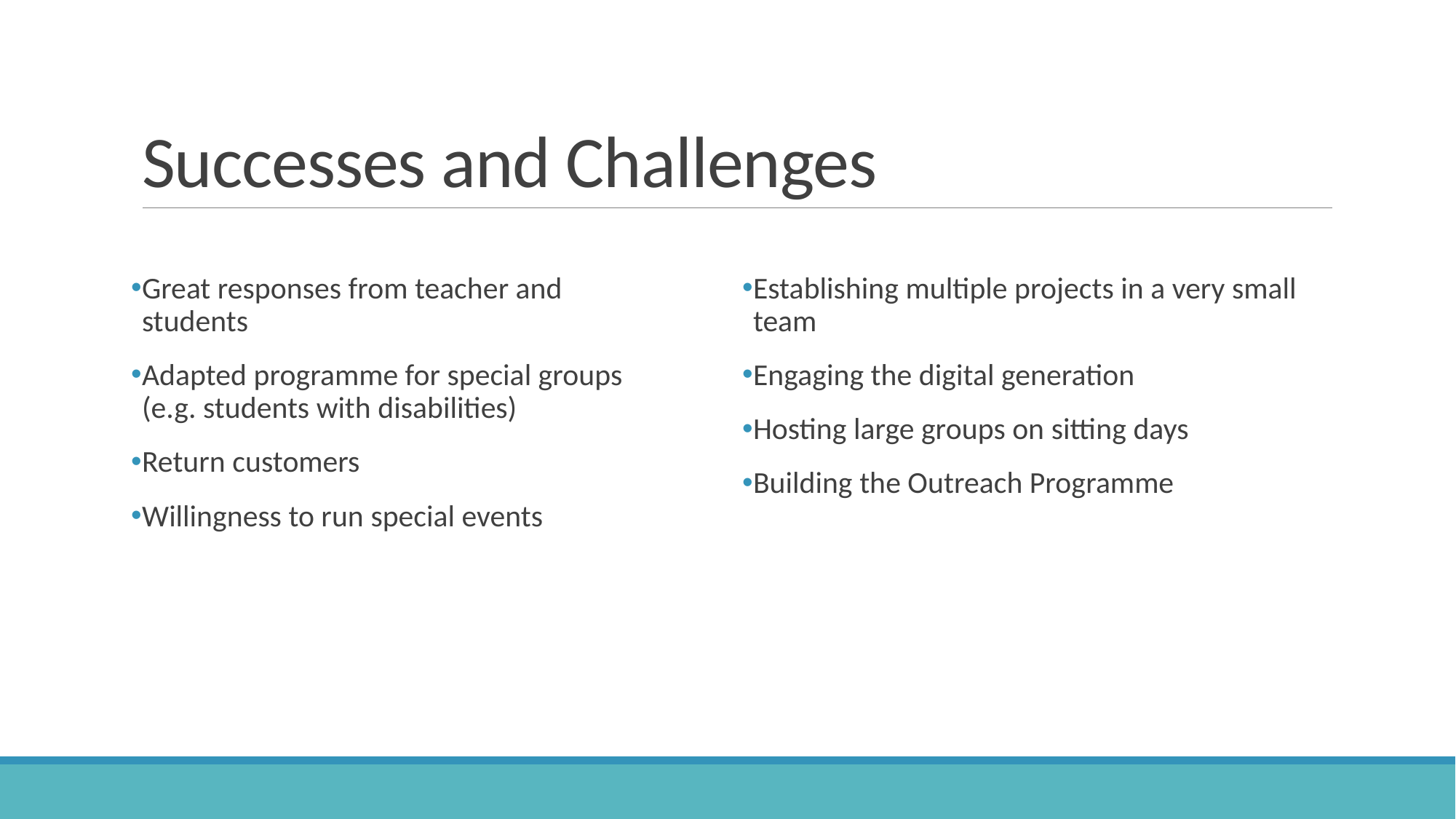

# Successes and Challenges
Great responses from teacher and students
Adapted programme for special groups (e.g. students with disabilities)
Return customers
Willingness to run special events

Establishing multiple projects in a very small team
Engaging the digital generation
Hosting large groups on sitting days
Building the Outreach Programme